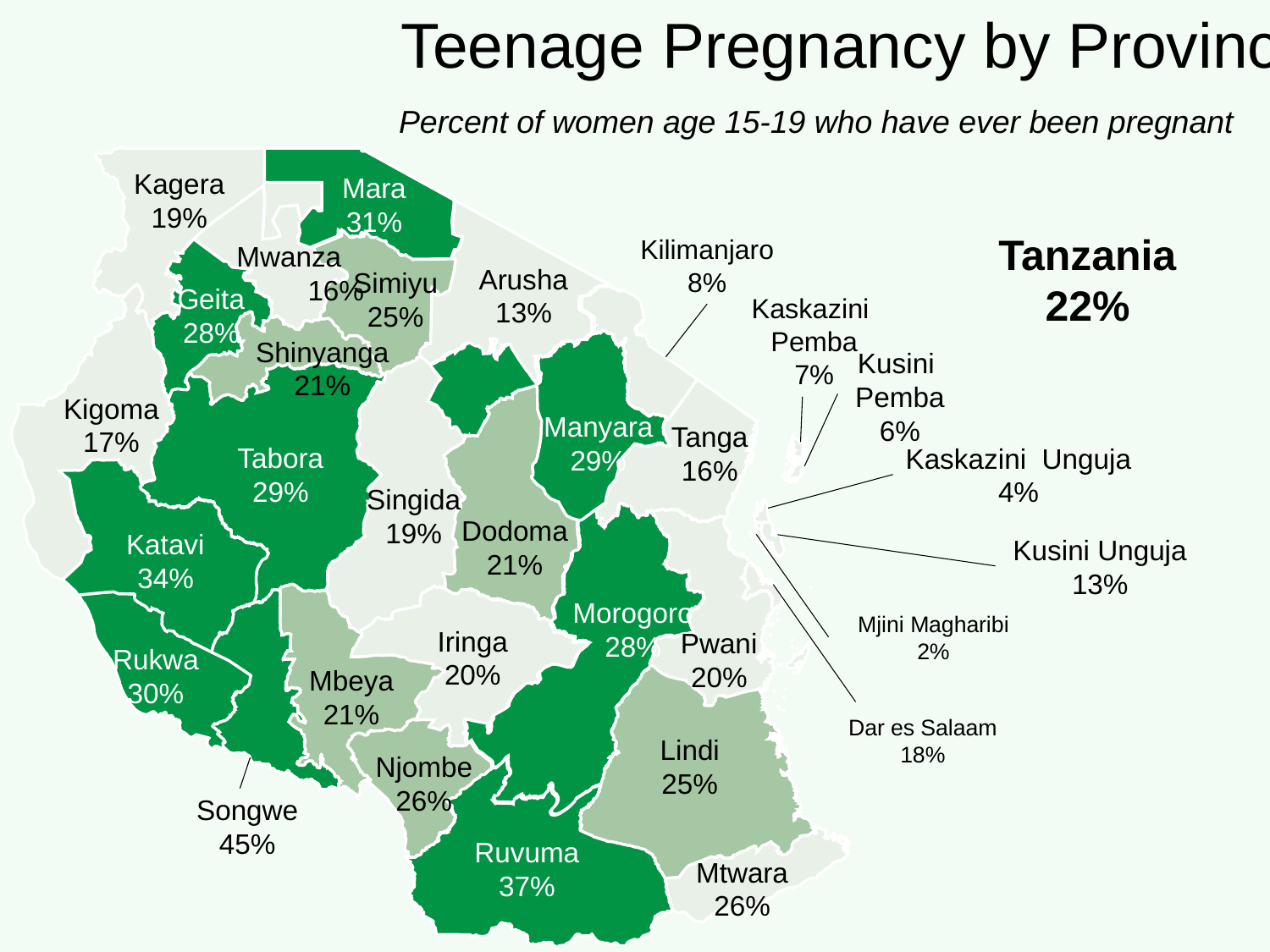

Teenage Pregnancy by Province
Percent of women age 15-19 who have ever been pregnant
Kagera
19%

Mara
31%

Mwanza
            16%
Tanzania
22%
Kilimanjaro
8%
Arusha
13%
Simiyu
25%
Geita
28%
Kaskazini
Pemba
7%
Shinyanga
21%
Kusini
Pemba
6%
Kigoma
17%
Manyara
29%
Tanga
16%
Tabora
29%
Kaskazini  Unguja
4%
Singida
19%
Dodoma
21%
Katavi
34%
Kusini Unguja
13%
Morogoro
28%
Iringa
20%
Pwani
20%
Mjini Magharibi
2%
Rukwa
30%
Mbeya
21%
Lindi
25%
Dar es Salaam
18%
Njombe
26%
Songwe
45%
Ruvuma
37%
Mtwara
26%